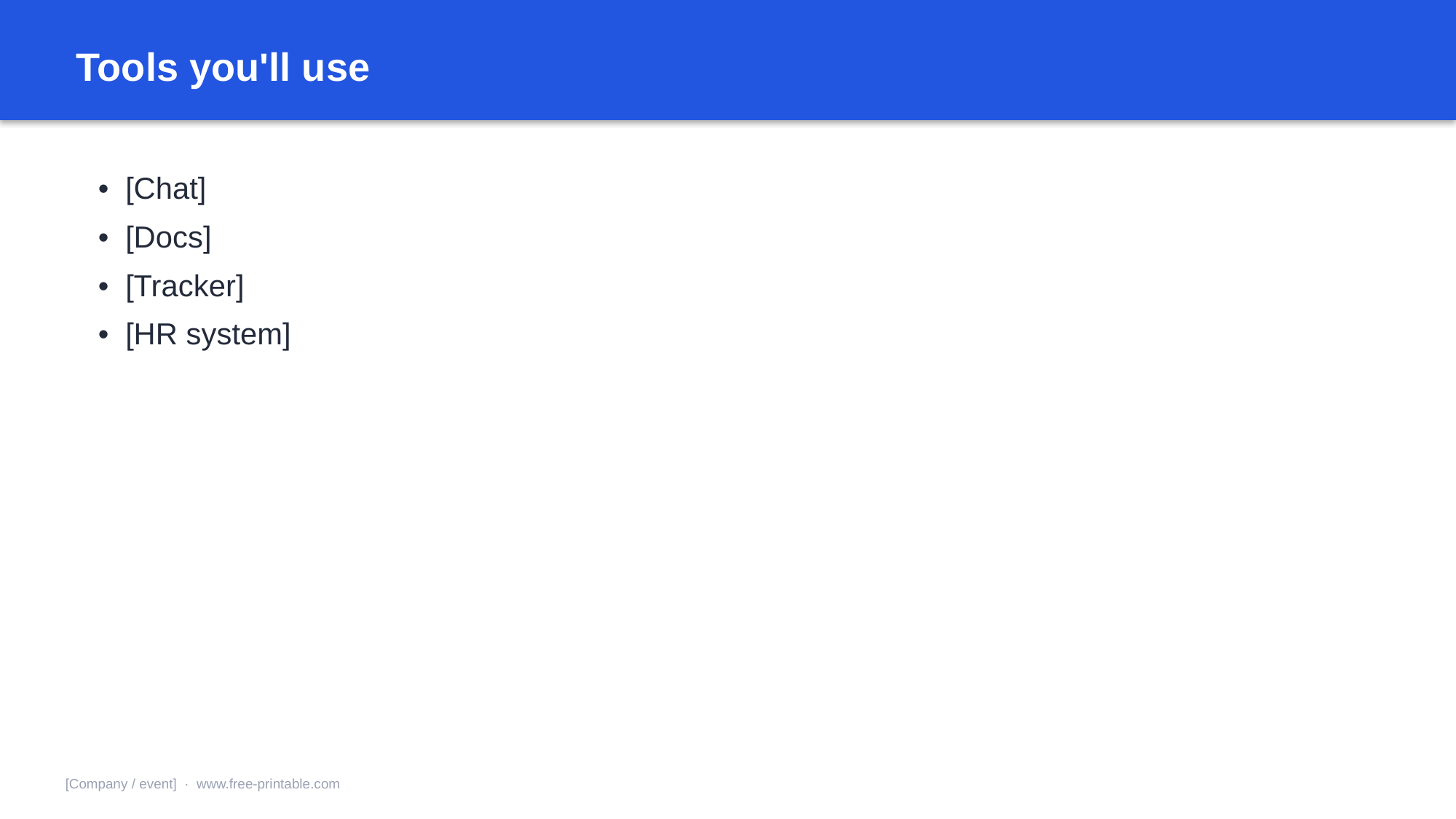

Tools you'll use
•  [Chat]
•  [Docs]
•  [Tracker]
•  [HR system]
[Company / event]  ·  www.free-printable.com